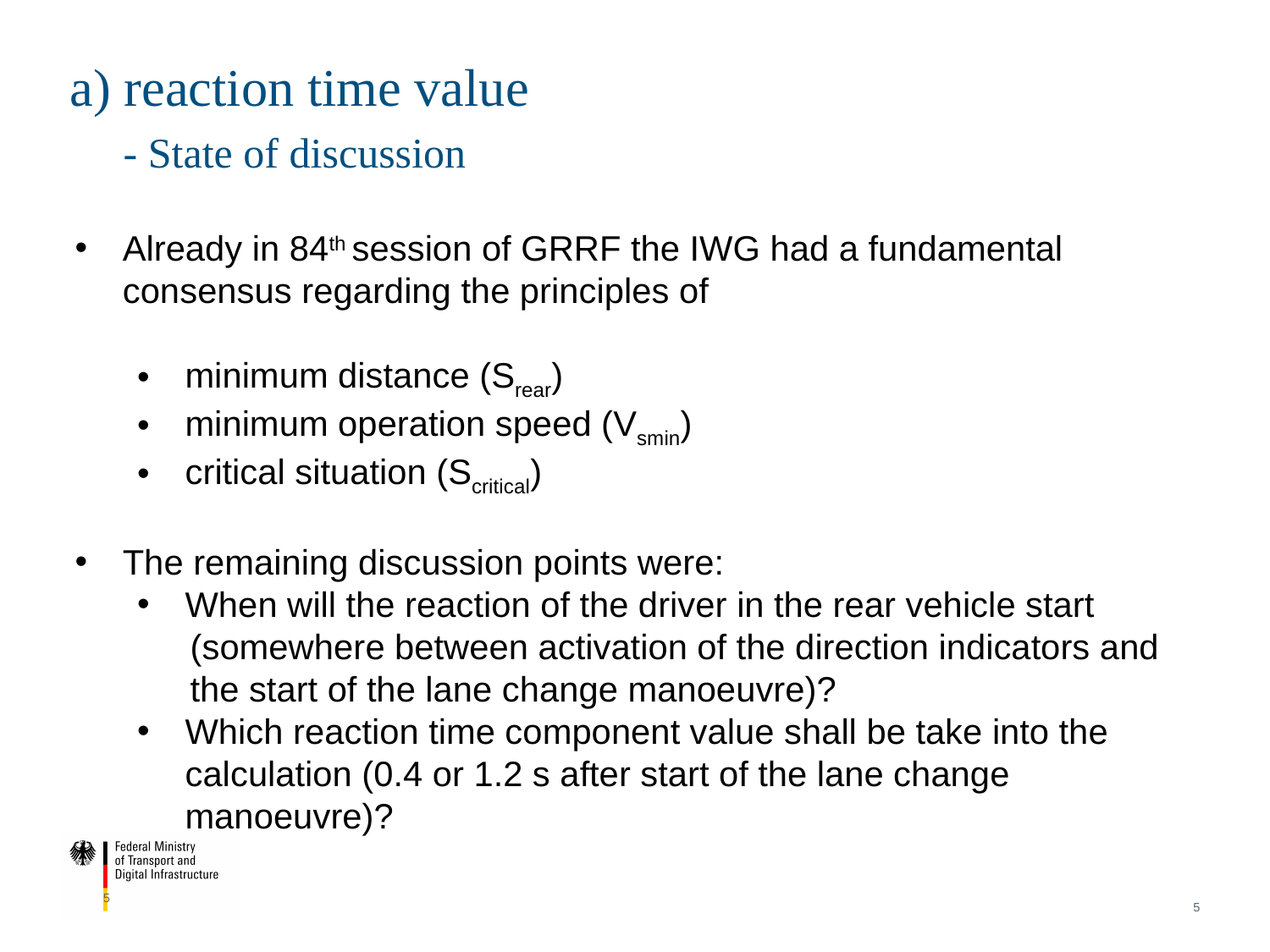

# a) reaction time value - State of discussion
Already in 84th session of GRRF the IWG had a fundamental consensus regarding the principles of

minimum distance (Srear)
minimum operation speed (Vsmin)
critical situation (Scritical)

The remaining discussion points were:
When will the reaction of the driver in the rear vehicle start
        (somewhere between activation of the direction indicators and
        the start of the lane change manoeuvre)?
Which reaction time component value shall be take into the calculation (0.4 or 1.2 s after start of the lane change manoeuvre)?
5
5